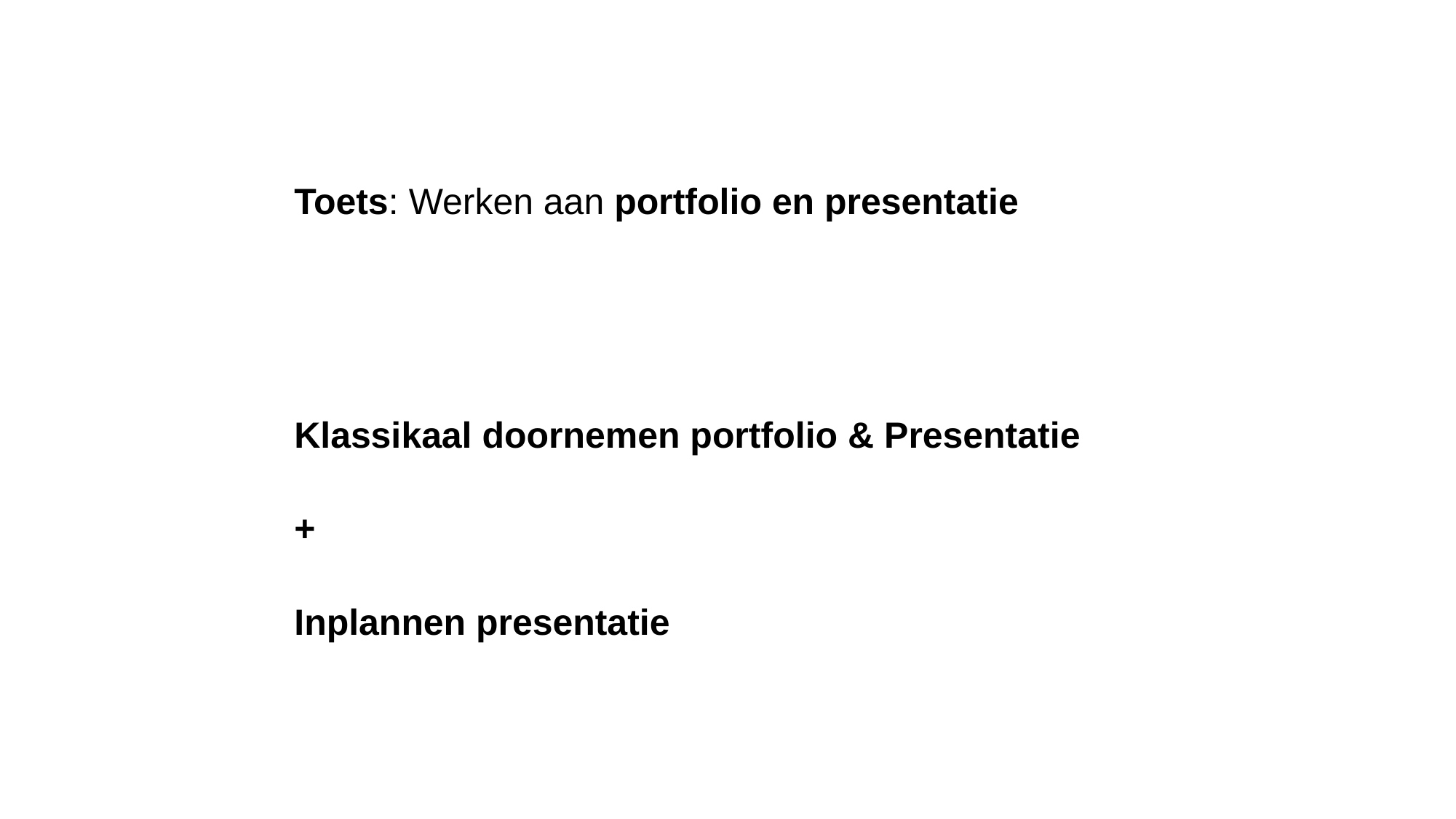

Toets: Werken aan portfolio en presentatie

Klassikaal doornemen portfolio & Presentatie

+

Inplannen presentatie